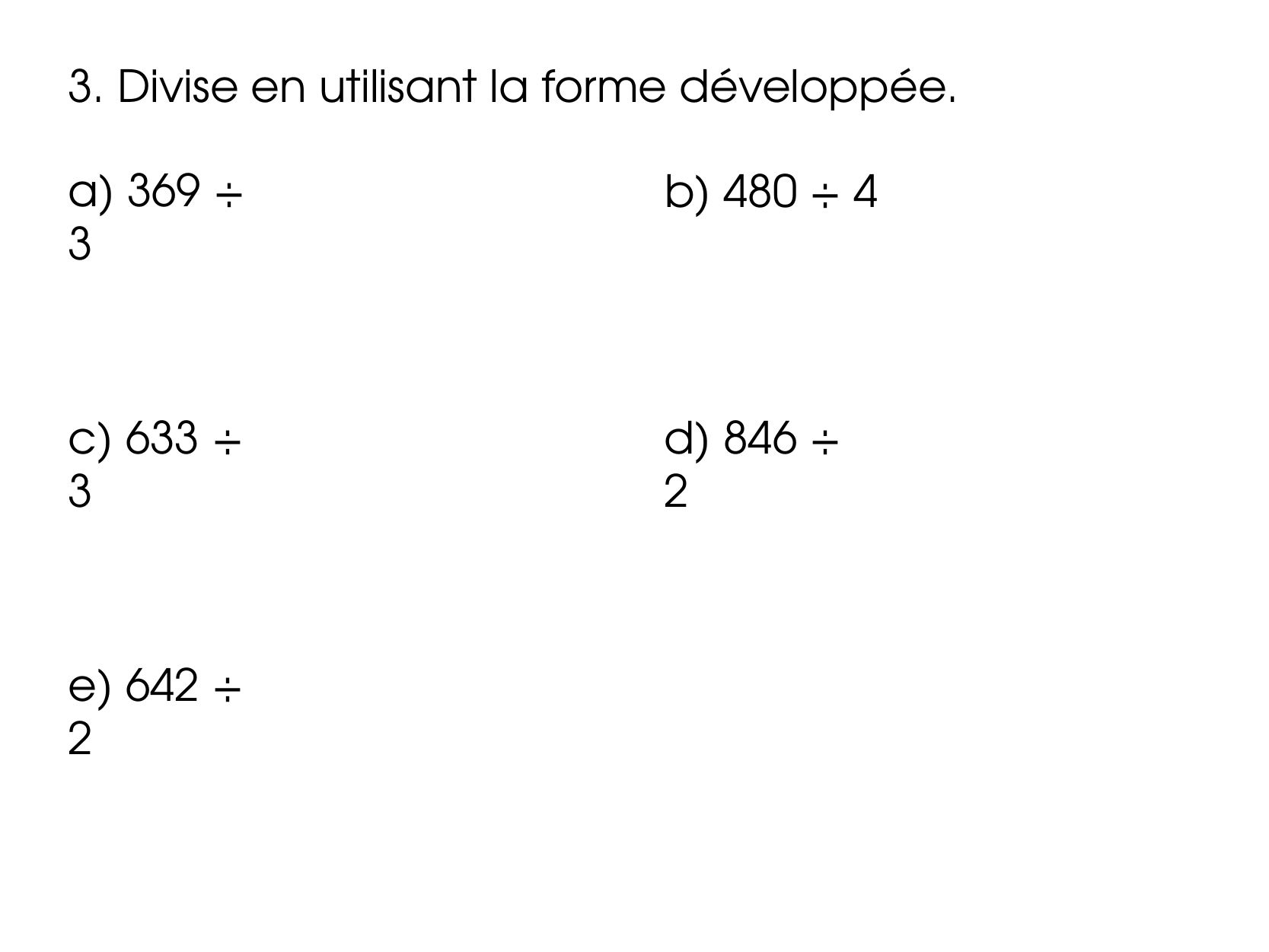

3. Divise en utilisant la forme développée.
a) 369 ÷ 3
b) 480 ÷ 4
c) 633 ÷ 3
d) 846 ÷ 2
e) 642 ÷ 2